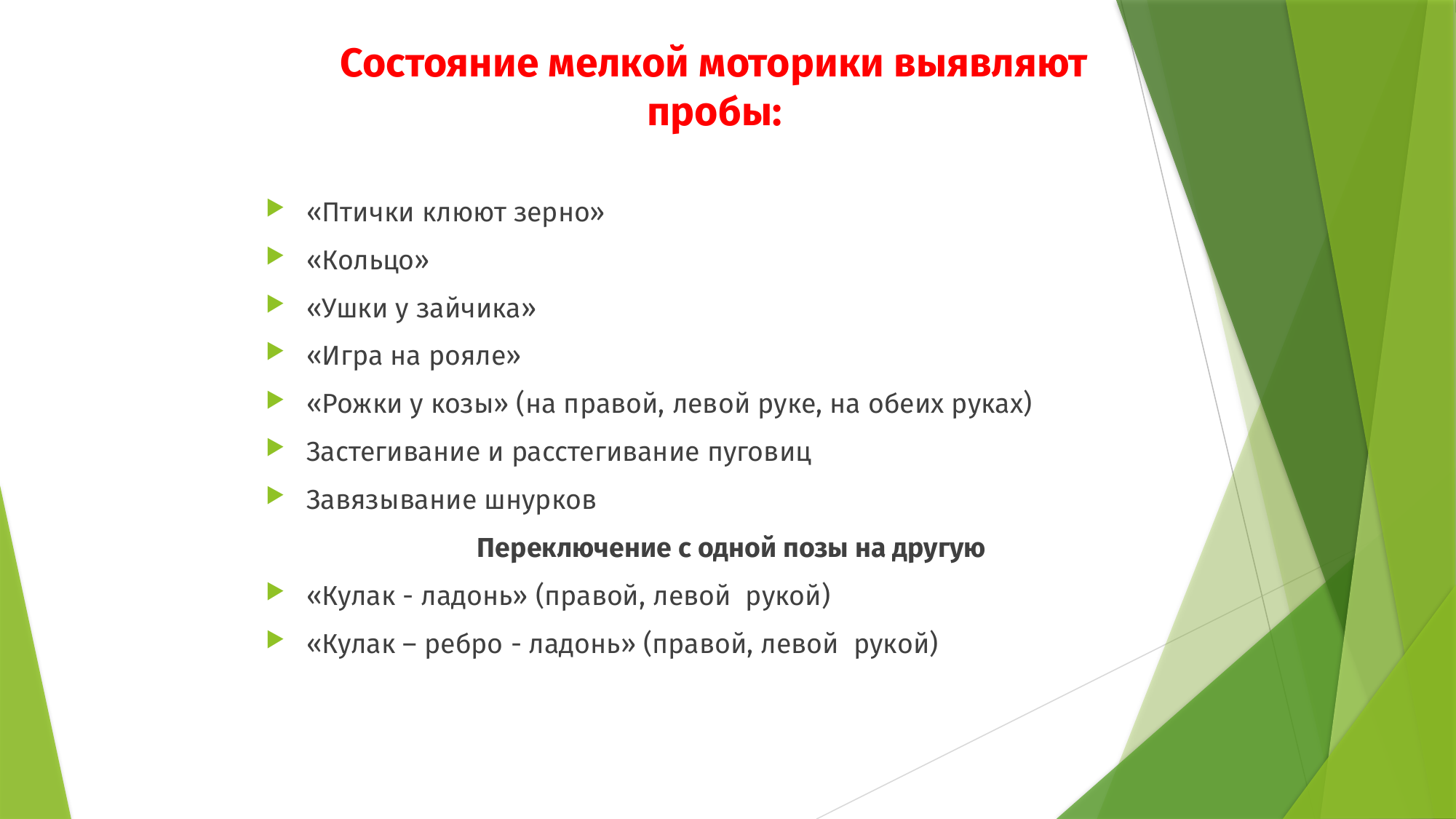

# Состояние мелкой моторики выявляют пробы:
«Птички клюют зерно»
«Кольцо»
«Ушки у зайчика»
«Игра на рояле»
«Рожки у козы» (на правой, левой руке, на обеих руках)
Застегивание и расстегивание пуговиц
Завязывание шнурков
Переключение с одной позы на другую
«Кулак - ладонь» (правой, левой  рукой)
«Кулак – ребро - ладонь» (правой, левой  рукой)